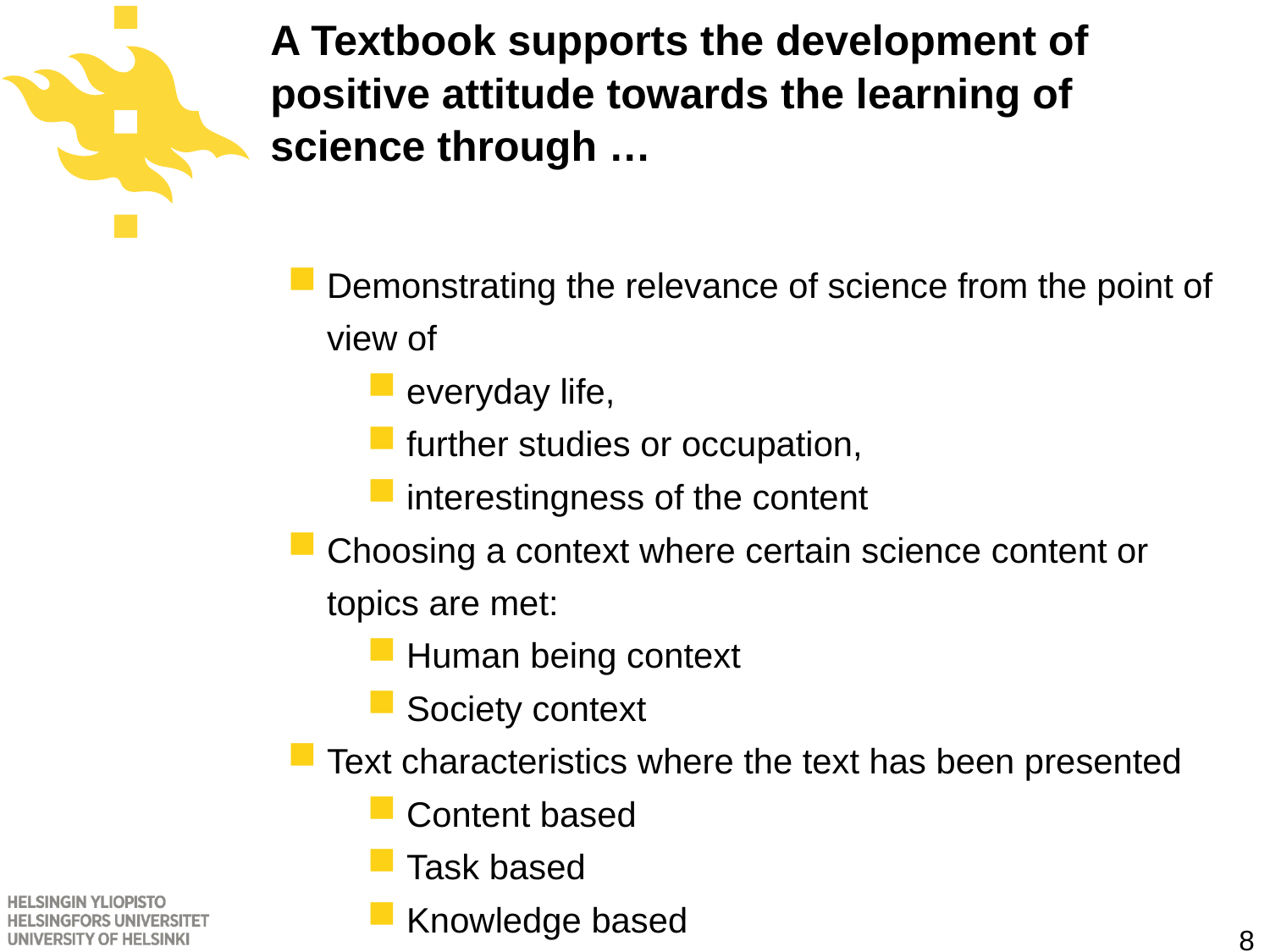

# A Textbook supports the development of positive attitude towards the learning of science through …

Content-based

Task-based

Knowledge-based

Type of activity
feeling of
- competence
- autonomy
- relatedness

Seductiveness

Prior knowledge

Vividness

Background knowledge available

Type of text
- context
- …

Coherence

Relevance of content
- future
Demonstrating the relevance of science from the point of view of
everyday life,
further studies or occupation,
interestingness of the content
Choosing a context where certain science content or topics are met:
Human being context
Society context
Text characteristics where the text has been presented
Content based
Task based
Knowledge based
8